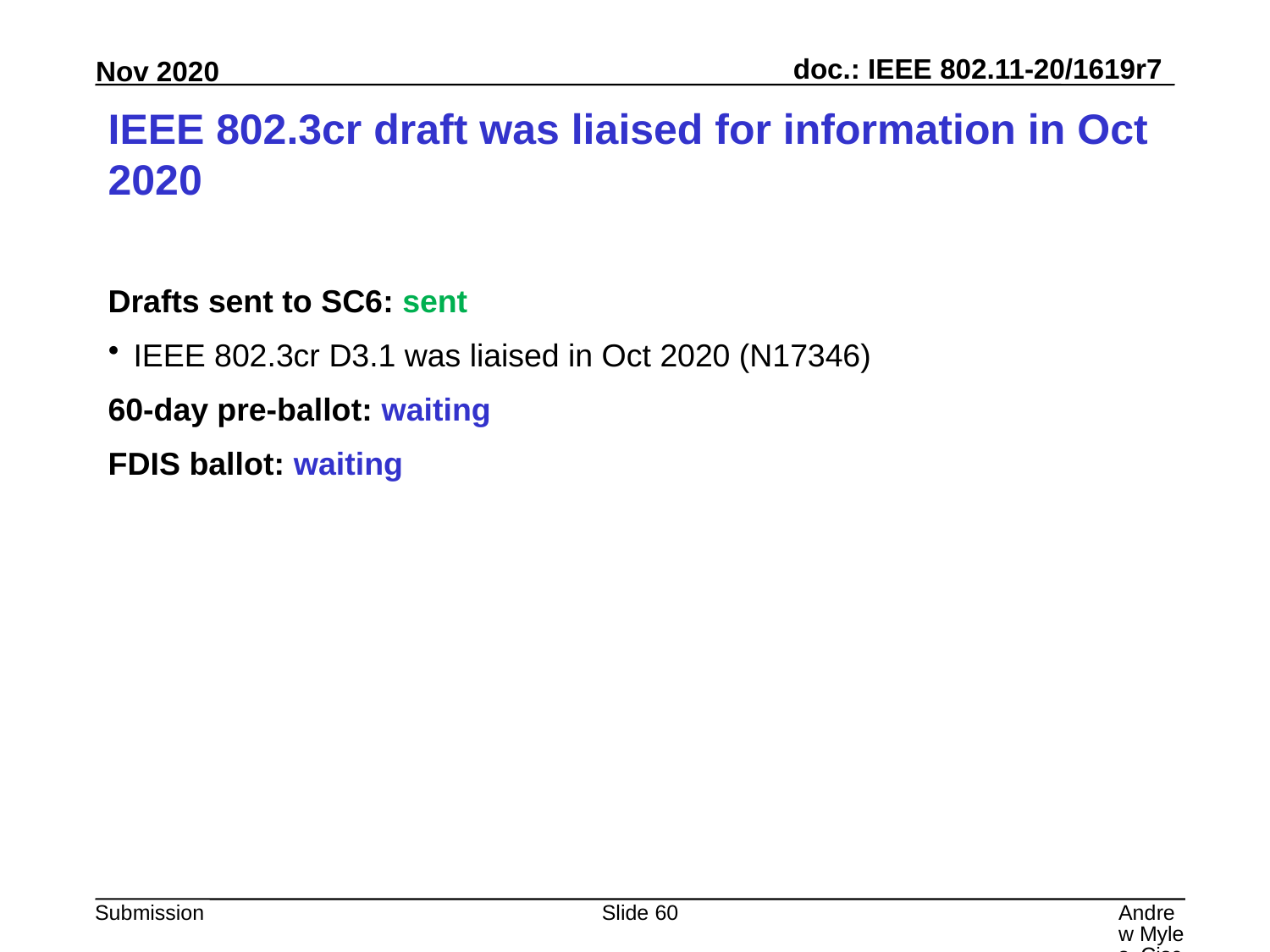

# IEEE 802.3cr draft was liaised for information in Oct 2020
Drafts sent to SC6: sent
IEEE 802.3cr D3.1 was liaised in Oct 2020 (N17346)
60-day pre-ballot: waiting
FDIS ballot: waiting

Slide 60
Andrew Myles, Cisco